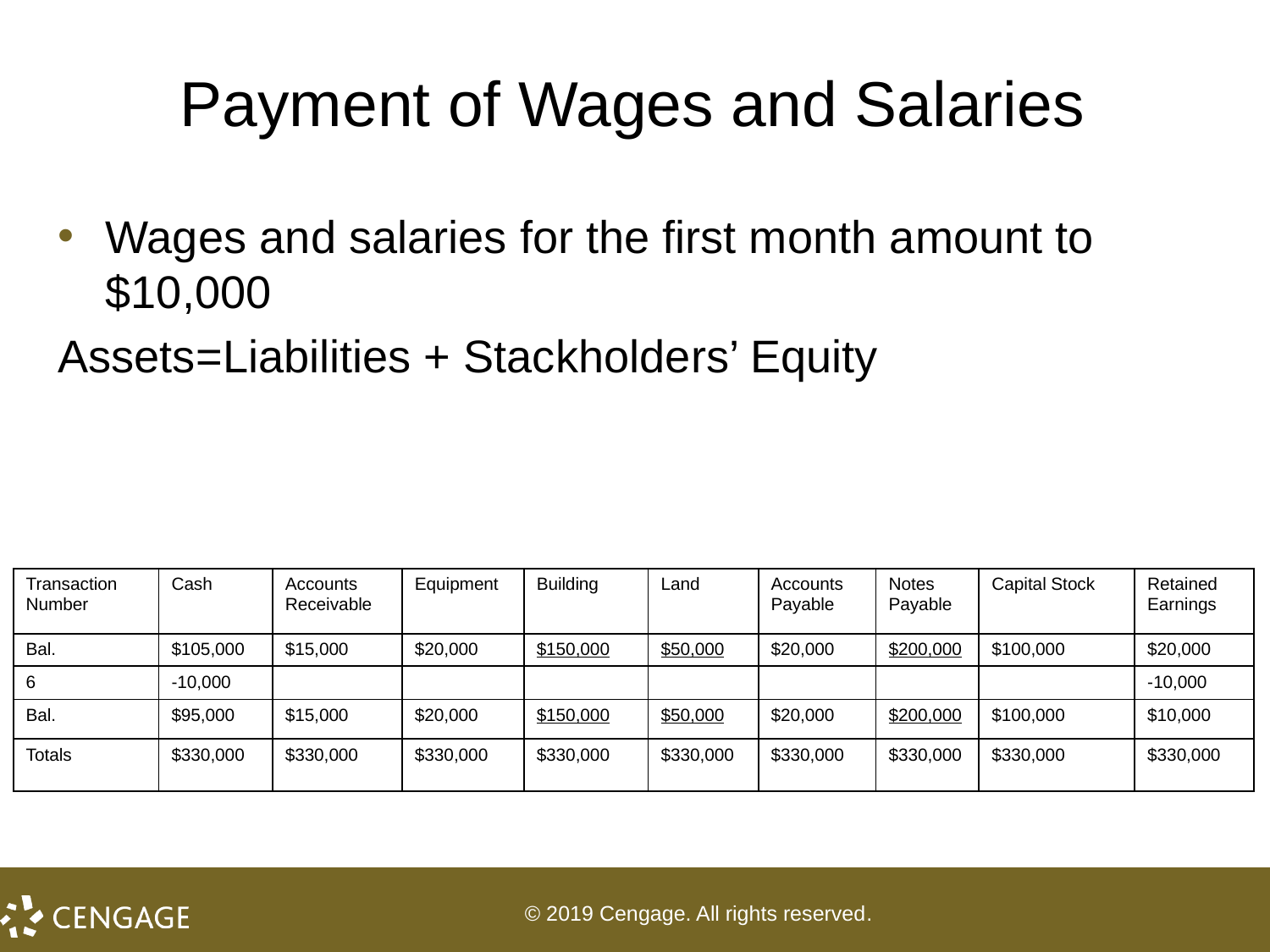

# Payment of Wages and Salaries
Wages and salaries for the first month amount to $10,000
Assets=Liabilities + Stackholders’ Equity
| Transaction Number | Cash | Accounts Receivable | Equipment | Building | Land | Accounts Payable | Notes Payable | Capital Stock | Retained Earnings |
| --- | --- | --- | --- | --- | --- | --- | --- | --- | --- |
| Bal. | $105,000 | $15,000 | $20,000 | $150,000 | $50,000 | $20,000 | $200,000 | $100,000 | $20,000 |
| 6 | -10,000 |  |  |  |  |  |  |  | -10,000 |
| Bal. | $95,000 | $15,000 | $20,000 | $150,000 | $50,000 | $20,000 | $200,000 | $100,000 | $10,000 |
| Totals | $330,000 | $330,000 | $330,000 | $330,000 | $330,000 | $330,000 | $330,000 | $330,000 | $330,000 |